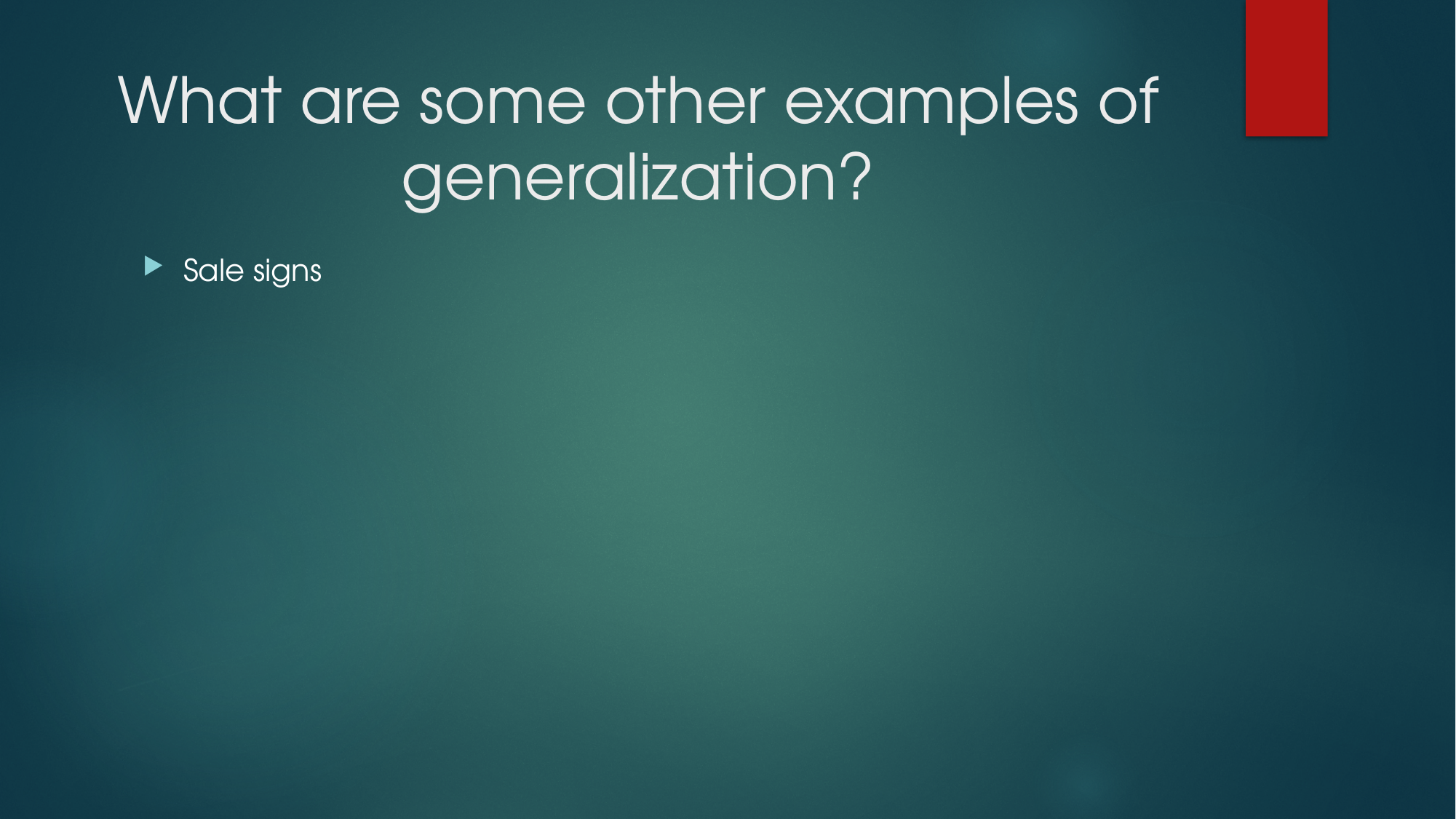

# What are some other examples of generalization?
Sale signs